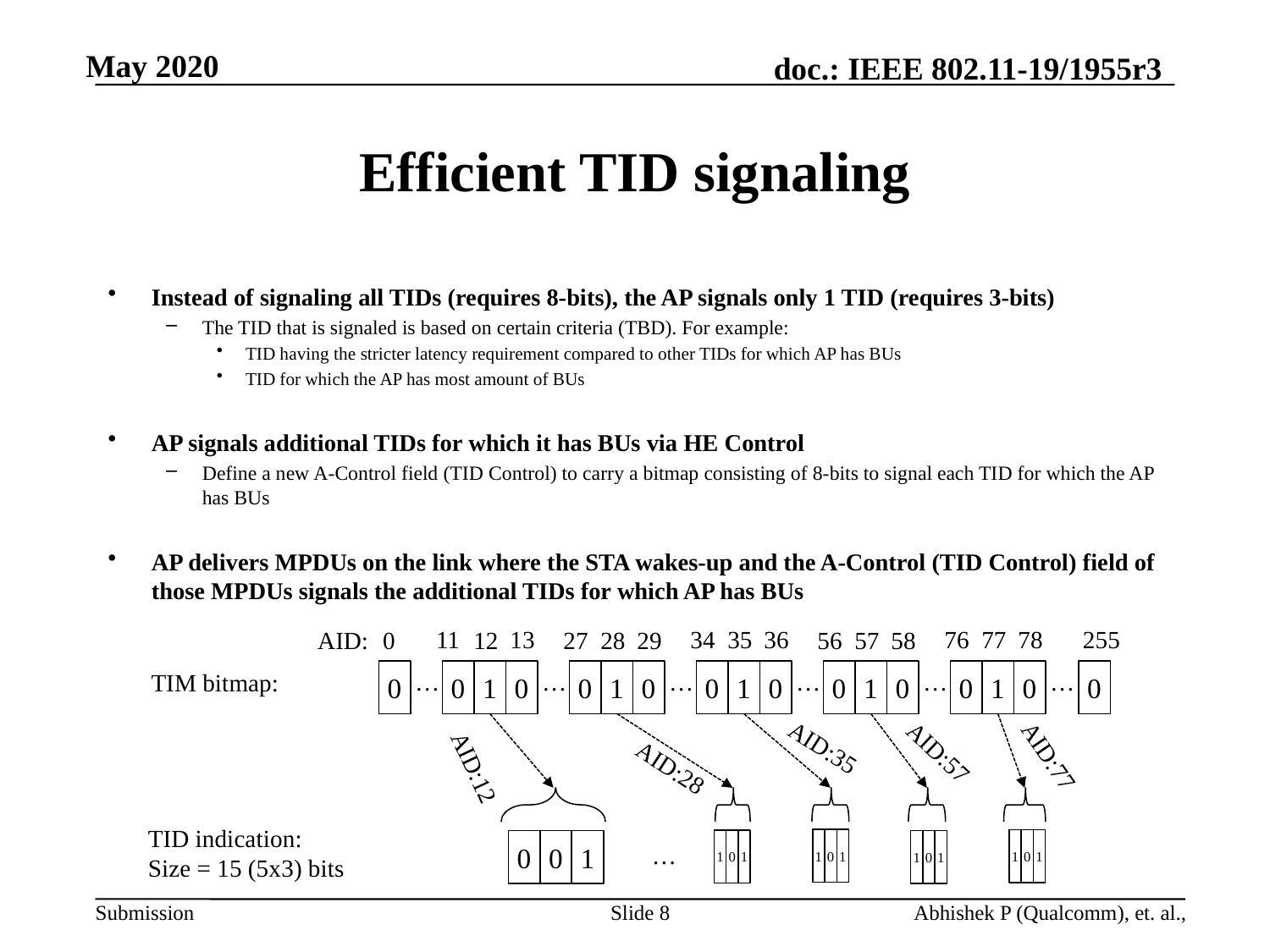

# Efficient TID signaling
Instead of signaling all TIDs (requires 8-bits), the AP signals only 1 TID (requires 3-bits)
The TID that is signaled is based on certain criteria (TBD). For example:
TID having the stricter latency requirement compared to other TIDs for which AP has BUs
TID for which the AP has most amount of BUs

AP signals additional TIDs for which it has BUs via HE Control
Define a new A-Control field (TID Control) to carry a bitmap consisting of 8-bits to signal each TID for which the AP has BUs

AP delivers MPDUs on the link where the STA wakes-up and the A-Control (TID Control) field of those MPDUs signals the additional TIDs for which AP has BUs
11
13
34
35
36
76
77
78
255
AID:
0
12
27
28
29
56
57
58
…
…
…
…
…
…
TIM bitmap:
0
0
1
0
0
1
0
0
1
0
0
1
0
0
1
0
0
AID:35
AID:57
AID:77
AID:12
AID:28

1
0
1
1
0
1
1
0
1
0
0
1
1
0
1
TID indication:
Size = 15 (5x3) bits
…
Slide 8
Abhishek P (Qualcomm), et. al.,